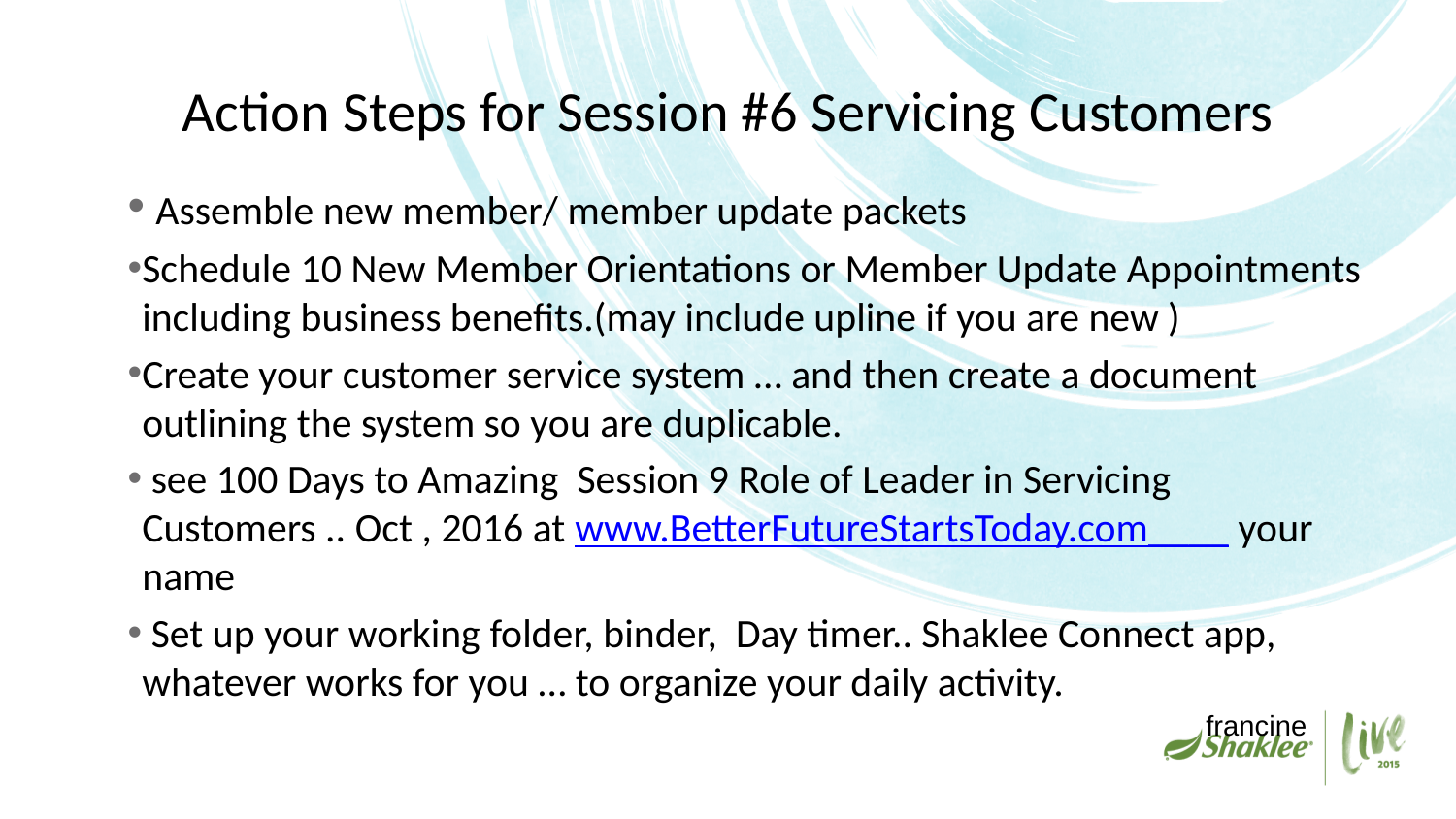

# Action Steps for Session #6 Servicing Customers
 Assemble new member/ member update packets
Schedule 10 New Member Orientations or Member Update Appointments including business benefits.(may include upline if you are new )
Create your customer service system … and then create a document outlining the system so you are duplicable.
 see 100 Days to Amazing  Session 9 Role of Leader in Servicing Customers .. Oct , 2016 at www.BetterFutureStartsToday.com____ your name
 Set up your working folder, binder,  Day timer.. Shaklee Connect app, whatever works for you … to organize your daily activity.

  francine